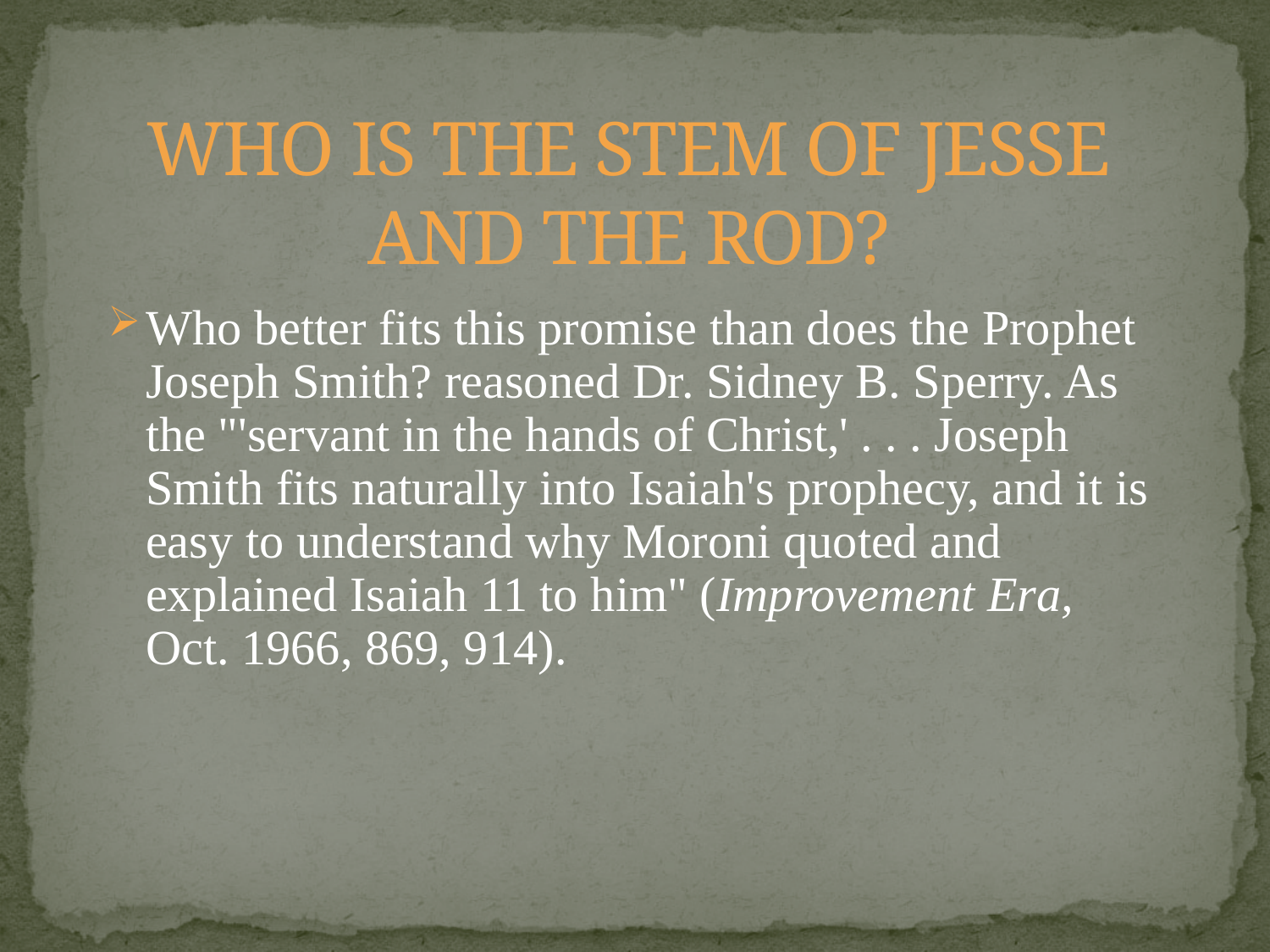

# WHO IS THE STEM OF JESSE AND THE ROD?
Who better fits this promise than does the Prophet Joseph Smith? reasoned Dr. Sidney B. Sperry. As the "'servant in the hands of Christ,' . . . Joseph Smith fits naturally into Isaiah's prophecy, and it is easy to understand why Moroni quoted and explained Isaiah 11 to him" (Improvement Era, Oct. 1966, 869, 914).